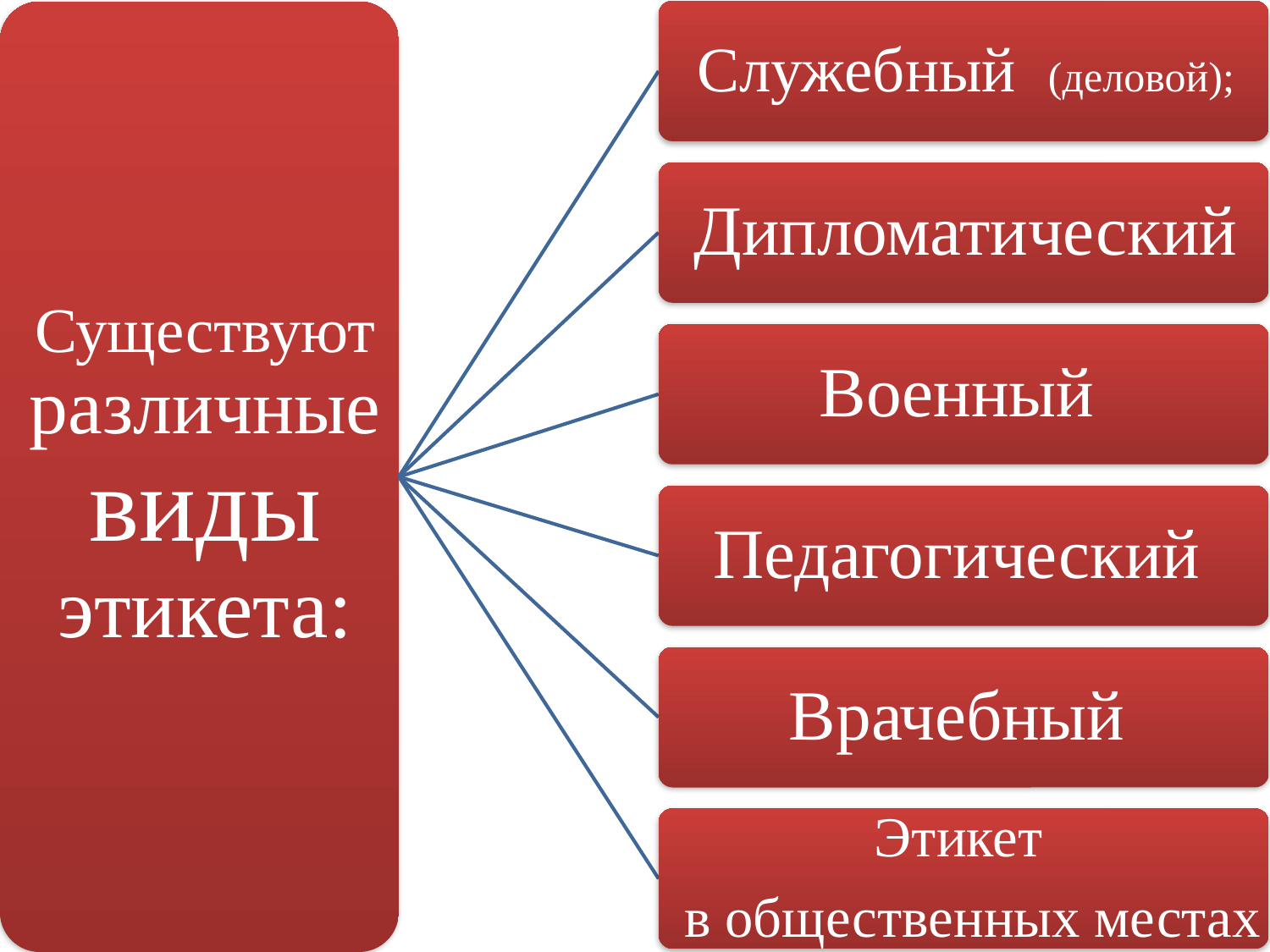

Существуют различные виды этикета:

Служебный  (деловой);

Дипломатический

Военный

Педагогический

Врачебный

Этикет
 в общественных местах